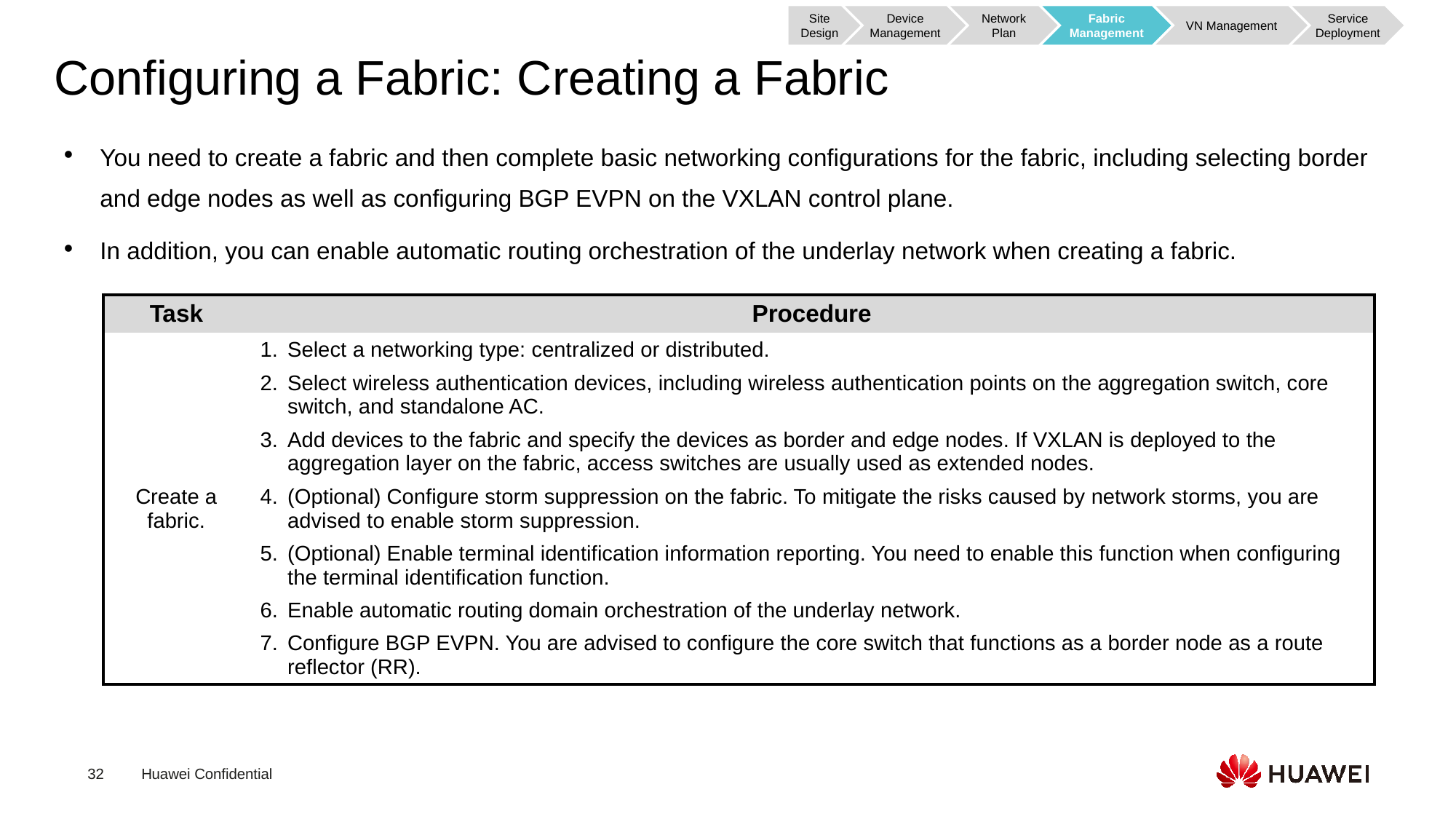

Site Design
Device Management
Network Plan
Fabric Management
VN Management
Service Deployment
# Configuring a Fabric: Creating a Fabric
You need to create a fabric and then complete basic networking configurations for the fabric, including selecting border and edge nodes as well as configuring BGP EVPN on the VXLAN control plane.
In addition, you can enable automatic routing orchestration of the underlay network when creating a fabric.
| Task | Procedure |
| --- | --- |
| Create a fabric. | Select a networking type: centralized or distributed. Select wireless authentication devices, including wireless authentication points on the aggregation switch, core switch, and standalone AC. Add devices to the fabric and specify the devices as border and edge nodes. If VXLAN is deployed to the aggregation layer on the fabric, access switches are usually used as extended nodes. (Optional) Configure storm suppression on the fabric. To mitigate the risks caused by network storms, you are advised to enable storm suppression. (Optional) Enable terminal identification information reporting. You need to enable this function when configuring the terminal identification function. Enable automatic routing domain orchestration of the underlay network. Configure BGP EVPN. You are advised to configure the core switch that functions as a border node as a route reflector (RR). |